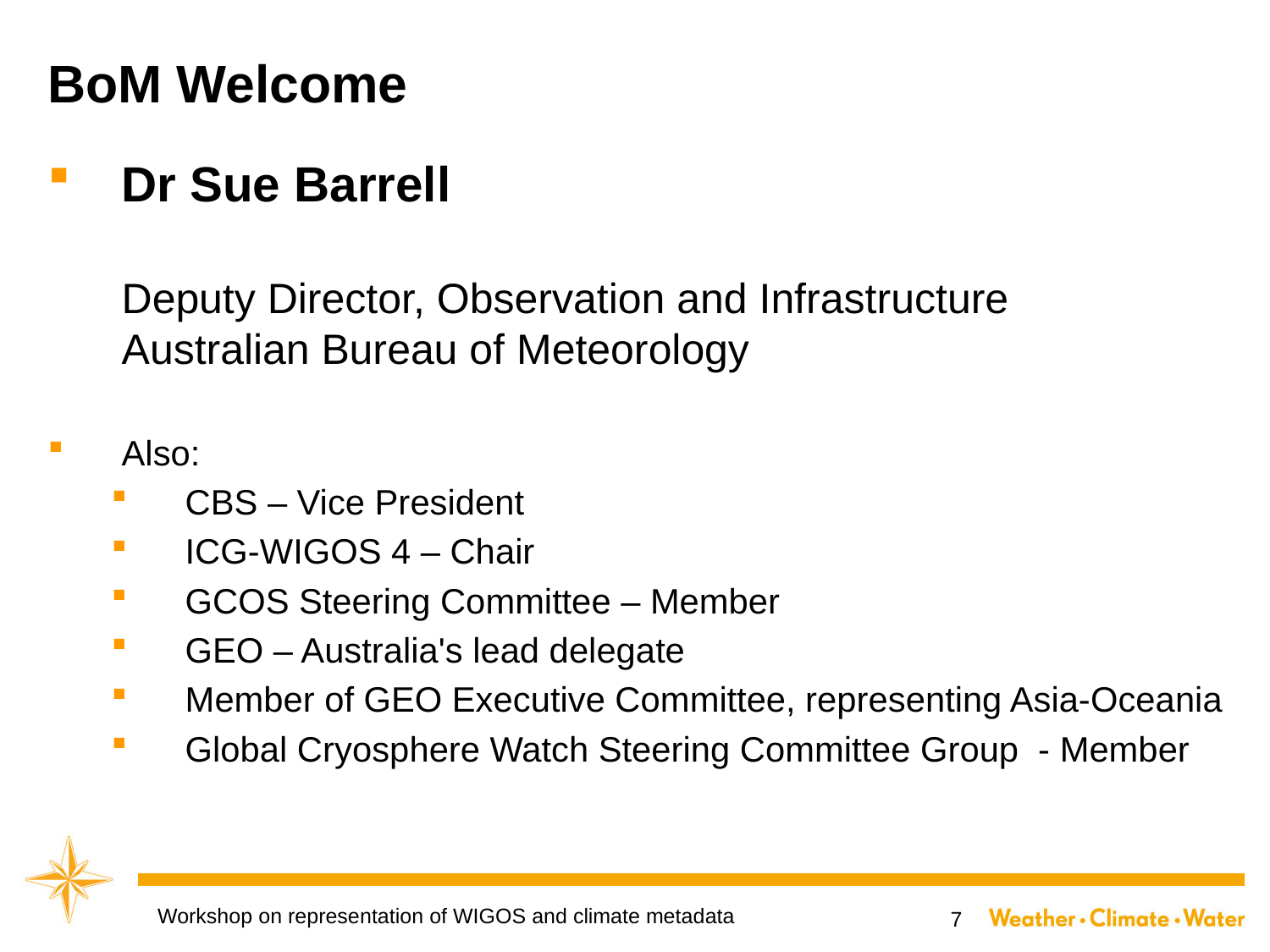

BoM Welcome
Dr Sue Barrell
Deputy Director, Observation and Infrastructure
Australian Bureau of Meteorology
Also:
CBS – Vice President
ICG-WIGOS 4 – Chair
GCOS Steering Committee – Member
GEO – Australia's lead delegate
Member of GEO Executive Committee, representing Asia-Oceania
Global Cryosphere Watch Steering Committee Group  - Member

Workshop on representation of WIGOS and climate metadata
7